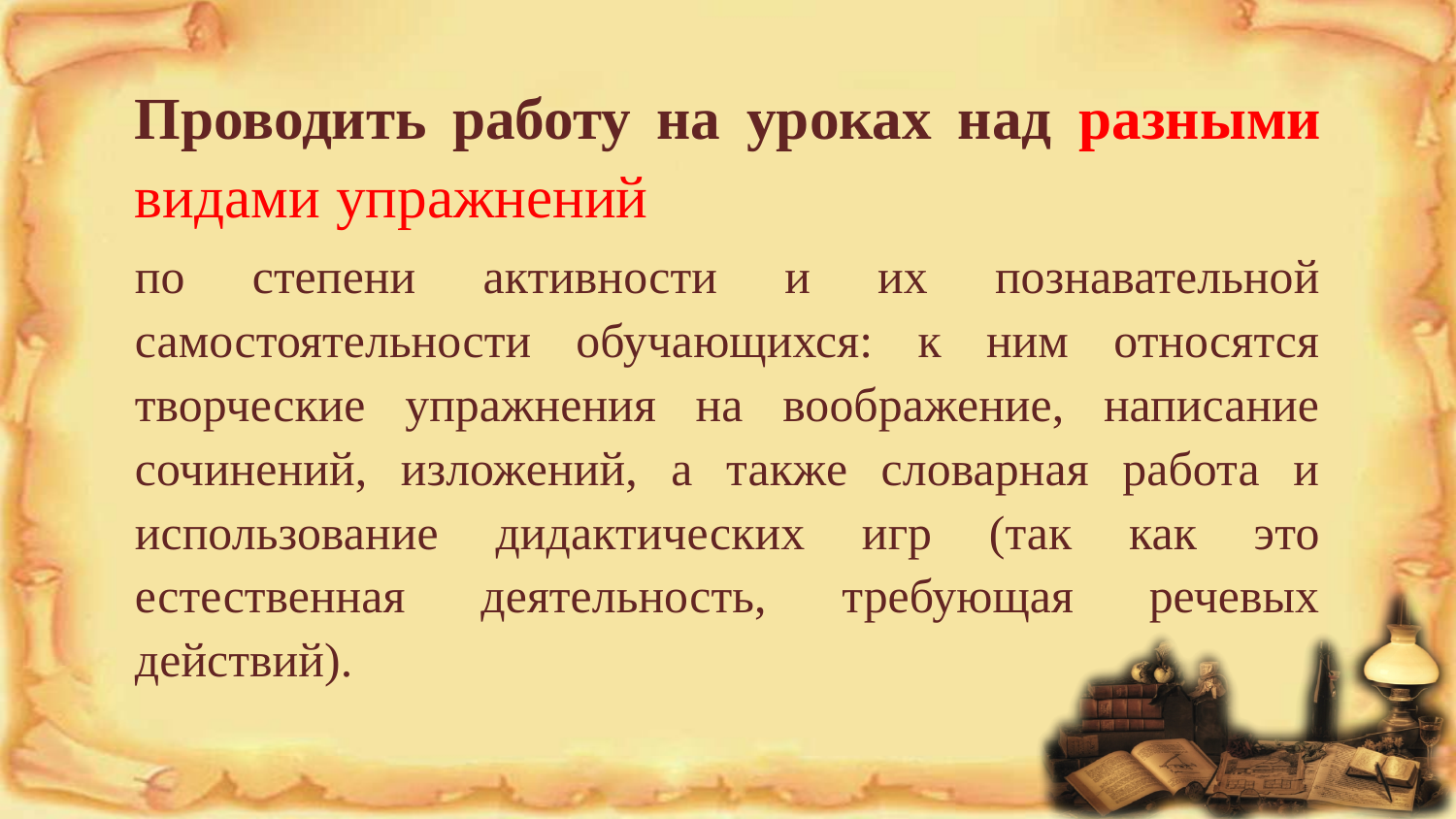

Проводить работу на уроках над разными видами упражнений
по степени активности и их познавательной самостоятельности обучающихся: к ним относятся творческие упражнения на воображение, написание сочинений, изложений, а также словарная работа и использование дидактических игр (так как это естественная деятельность, требующая речевых действий).